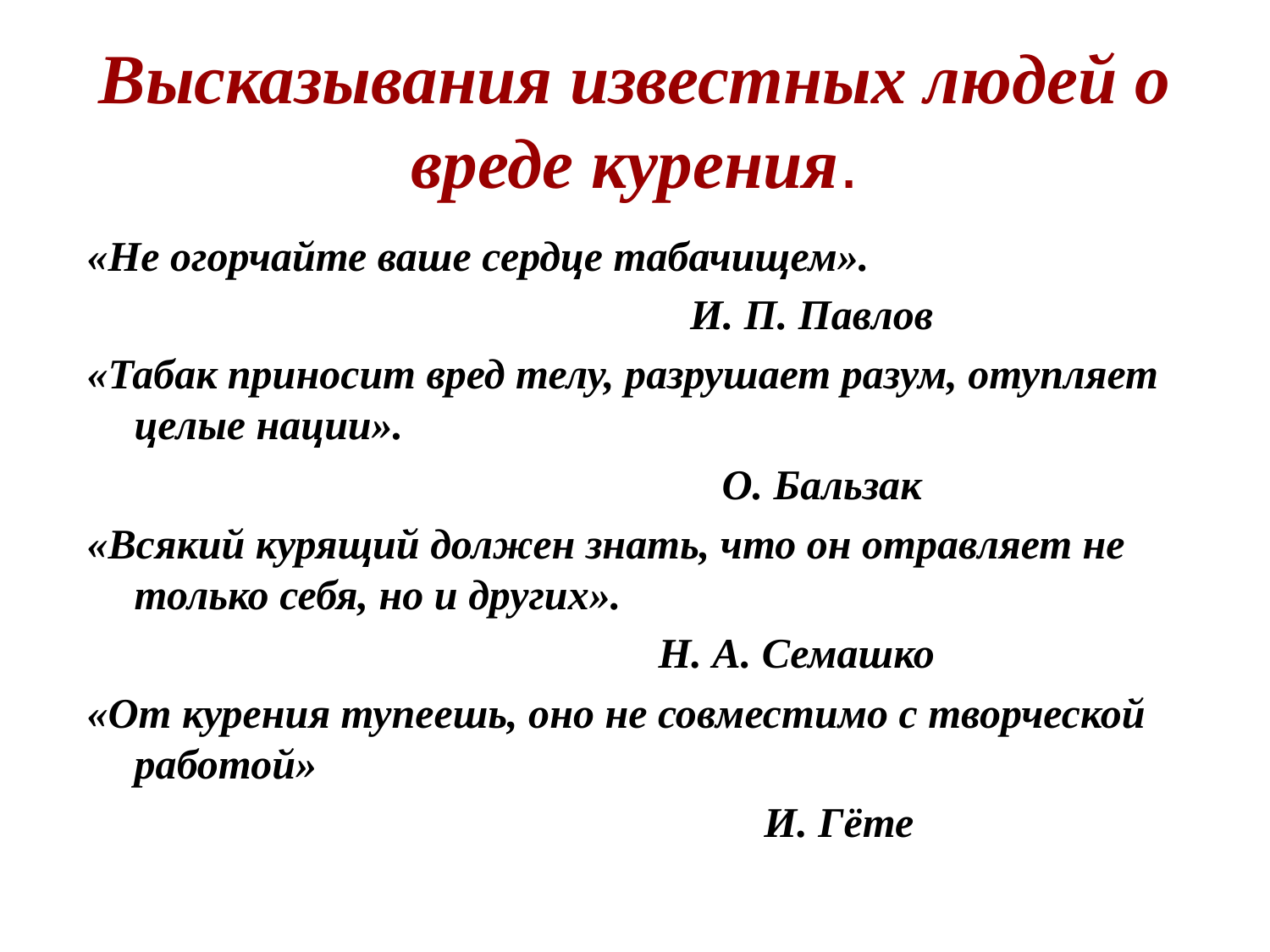

# Высказывания известных людей о вреде курения.
«Не огорчайте ваше сердце табачищем».
                                                         И. П. Павлов
«Табак приносит вред телу, разрушает разум, отупляет целые нации».
                                                            О. Бальзак
«Всякий курящий должен знать, что он отравляет не только себя, но и других».
                                                      Н. А. Семашко
«От курения тупеешь, оно не совместимо с творческой работой»
                                                                И. Гёте